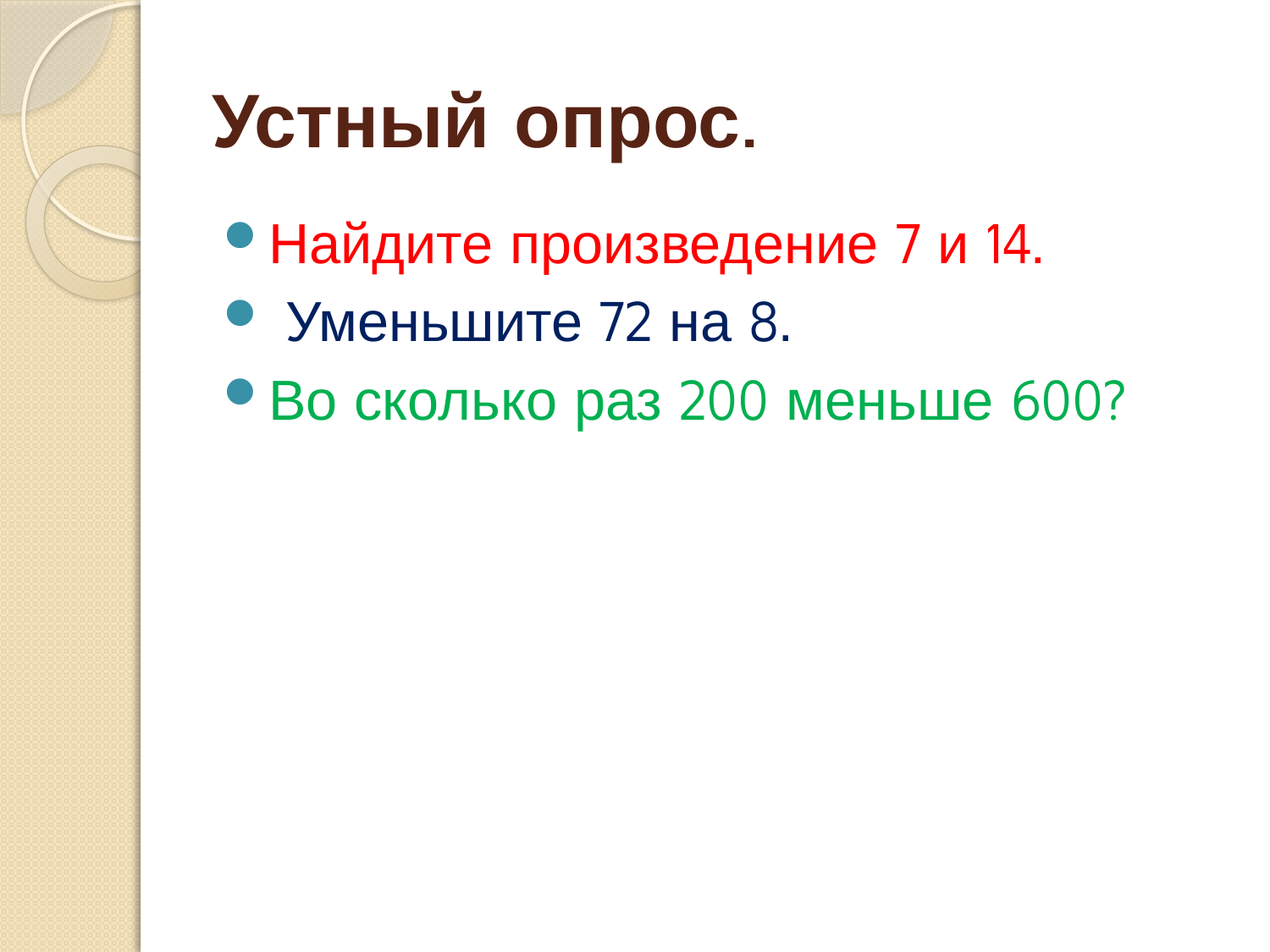

# Устный опрос.
Найдите произведение 7 и 14.
 Уменьшите 72 на 8.
Во сколько раз 200 меньше 600?